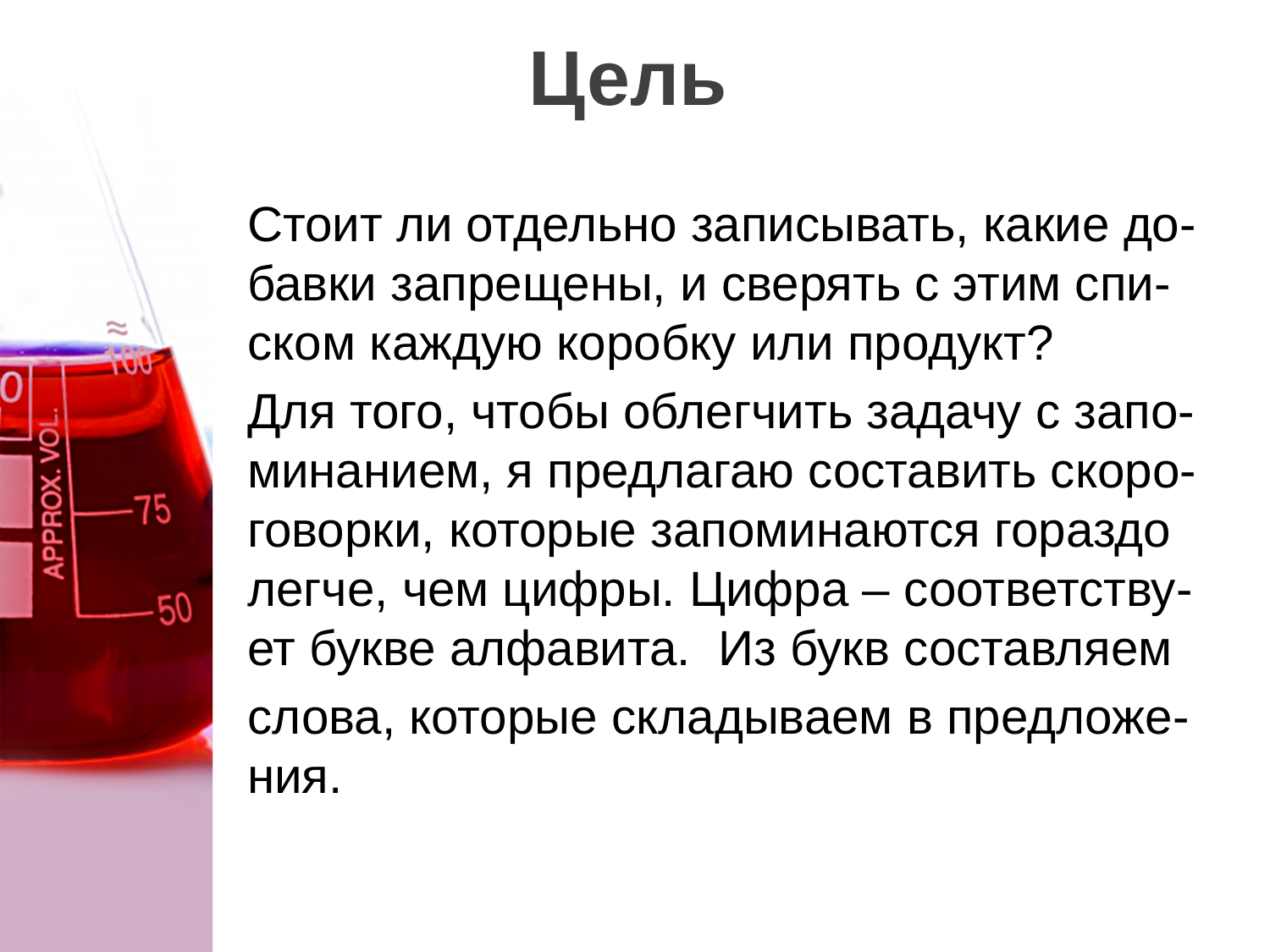

# Цель
Стоит ли отдельно записывать, какие до-бавки запрещены, и сверять с этим спи- ском каждую коробку или продукт?
Для того, чтобы облегчить задачу с запо-минанием, я предлагаю составить скоро-говорки, которые запоминаются гораздо легче, чем цифры. Цифра – соответству-ет букве алфавита.  Из букв составляем
слова, которые складываем в предложе-ния.